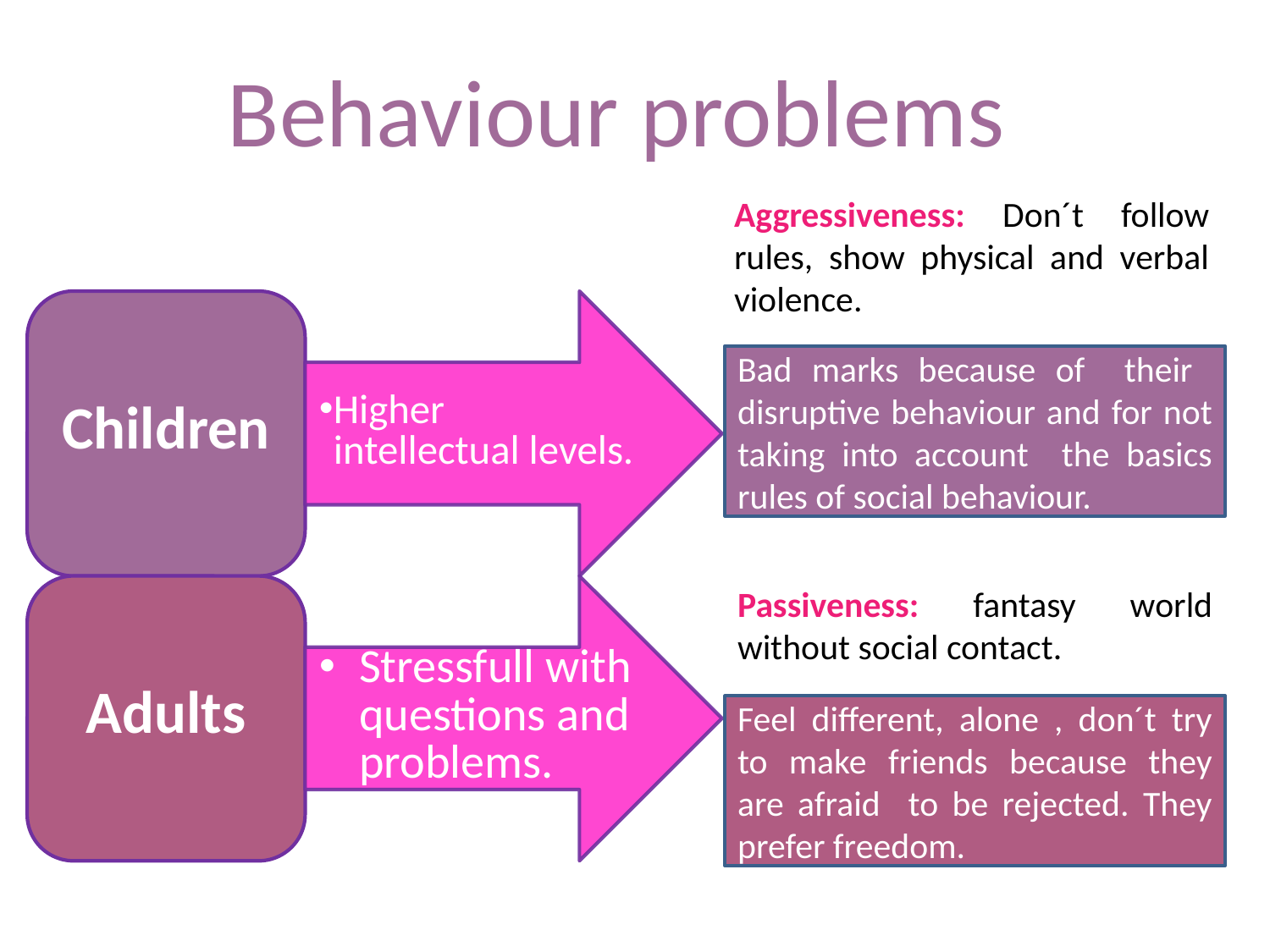

# Behaviour problems
Aggressiveness: Don´t follow rules, show physical and verbal violence.

Children
Adults
Higher intellectual levels.
Stressfull with questions and problems.
Bad marks because of  their  disruptive behaviour and for not taking into account  the basics rules of social behaviour.
Passiveness: fantasy world without social contact.
Feel different, alone , don´t try to make friends because they are afraid  to be rejected. They prefer freedom.